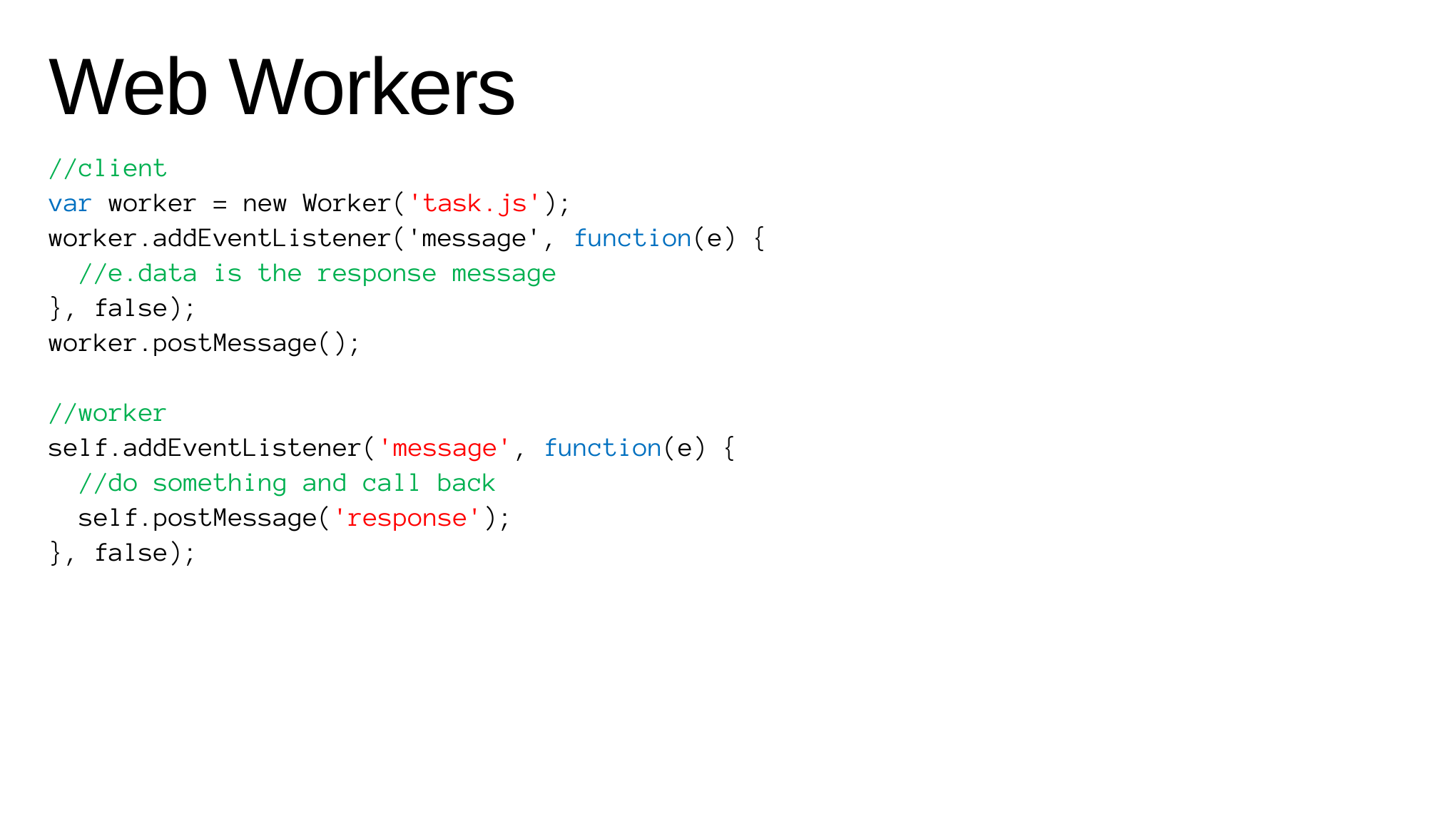

# Web Workers
//client
var worker = new Worker('task.js');
worker.addEventListener('message', function(e) {
  //e.data is the response message
}, false);
worker.postMessage();

//worker
self.addEventListener('message', function(e) {
  //do something and call back
  self.postMessage('response');
}, false);